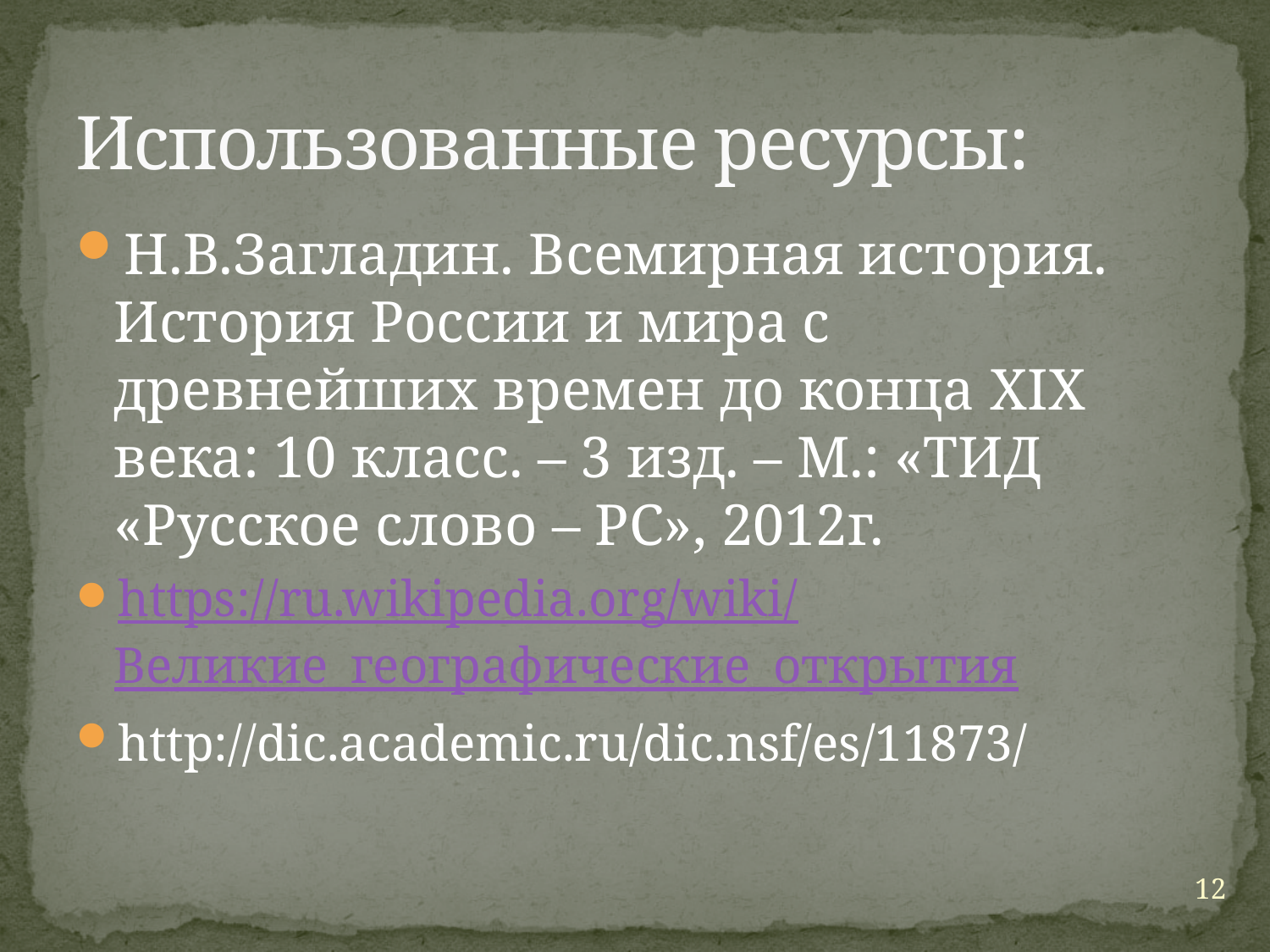

# Использованные ресурсы:
Н.В.Загладин. Всемирная история. История России и мира с древнейших времен до конца XIX века: 10 класс. – 3 изд. – М.: «ТИД «Русское слово – РС», 2012г.
https://ru.wikipedia.org/wiki/Великие_географические_открытия
http://dic.academic.ru/dic.nsf/es/11873/

12